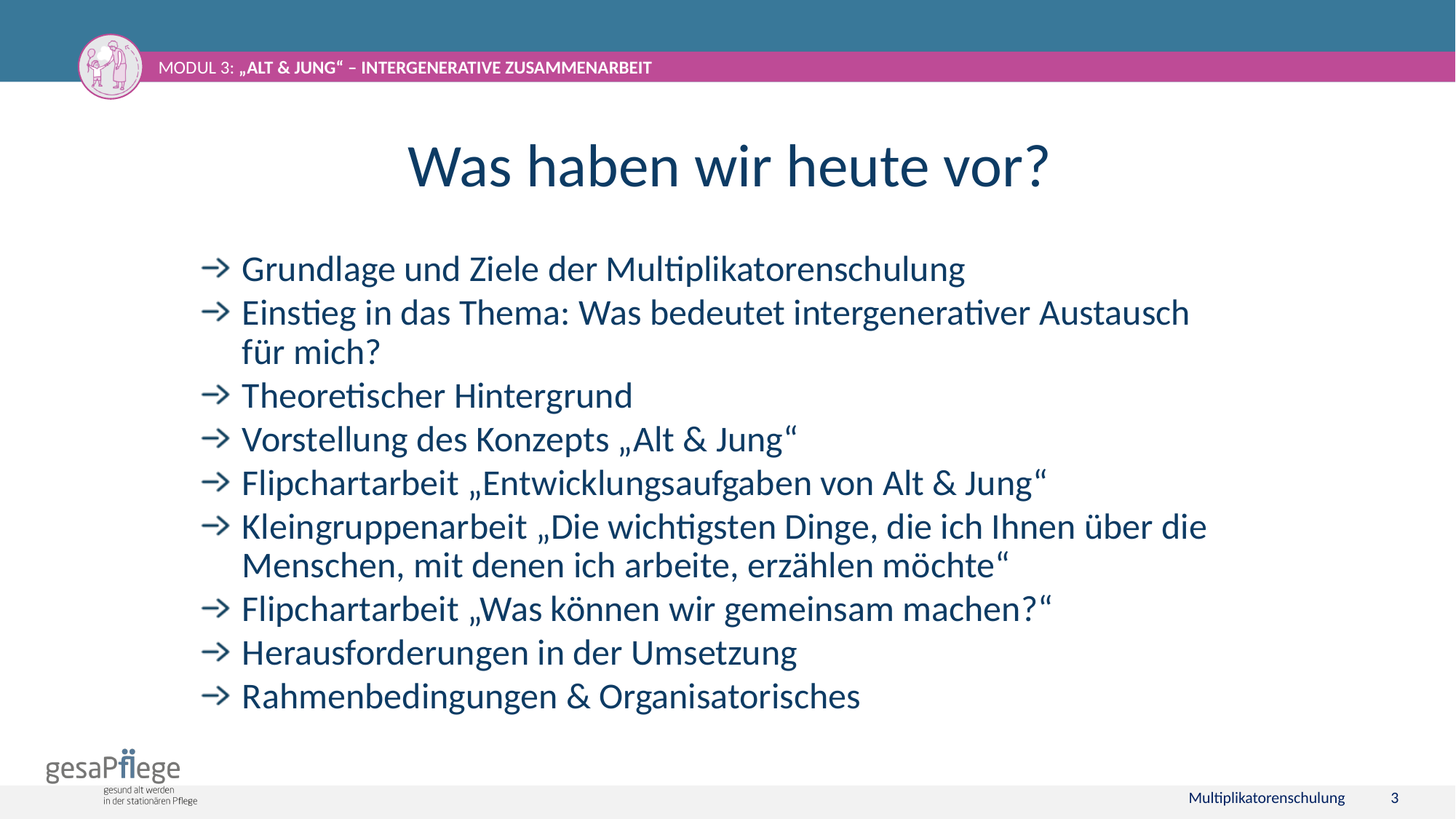

# Was haben wir heute vor?
Grundlage und Ziele der Multiplikatorenschulung
Einstieg in das Thema: Was bedeutet intergenerativer Austausch
für mich?
Theoretischer Hintergrund
Vorstellung des Konzepts „Alt & Jung“
Flipchartarbeit „Entwicklungsaufgaben von Alt & Jung“
Kleingruppenarbeit „Die wichtigsten Dinge, die ich Ihnen über die Menschen, mit denen ich arbeite, erzählen möchte“
Flipchartarbeit „Was können wir gemeinsam machen?“
Herausforderungen in der Umsetzung
Rahmenbedingungen & Organisatorisches
Multiplikatorenschulung
3